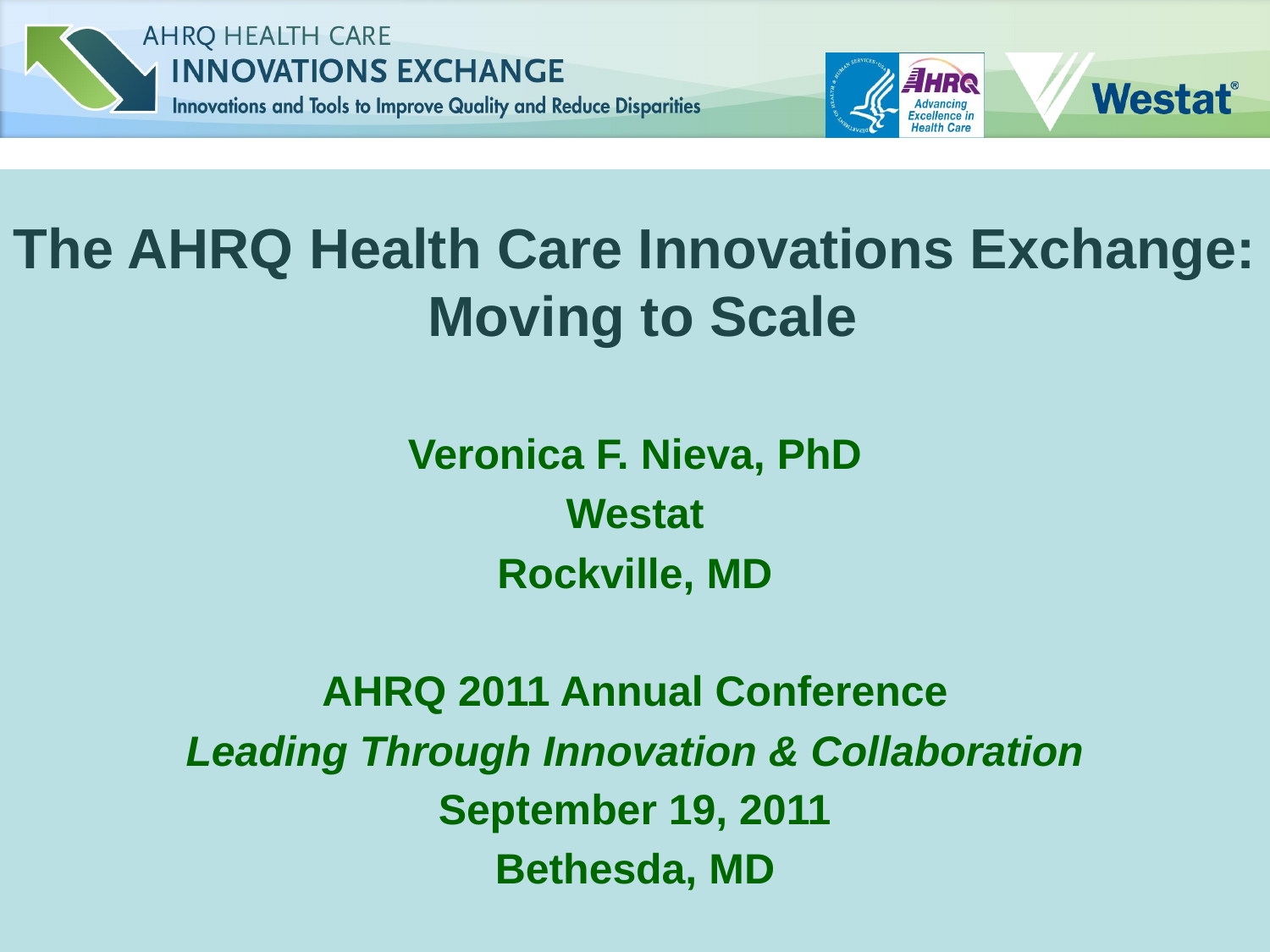

# The AHRQ Health Care Innovations Exchange:  Moving to Scale

Veronica F. Nieva, PhD
Westat
Rockville, MD

AHRQ 2011 Annual Conference
Leading Through Innovation & Collaboration
September 19, 2011
Bethesda, MD